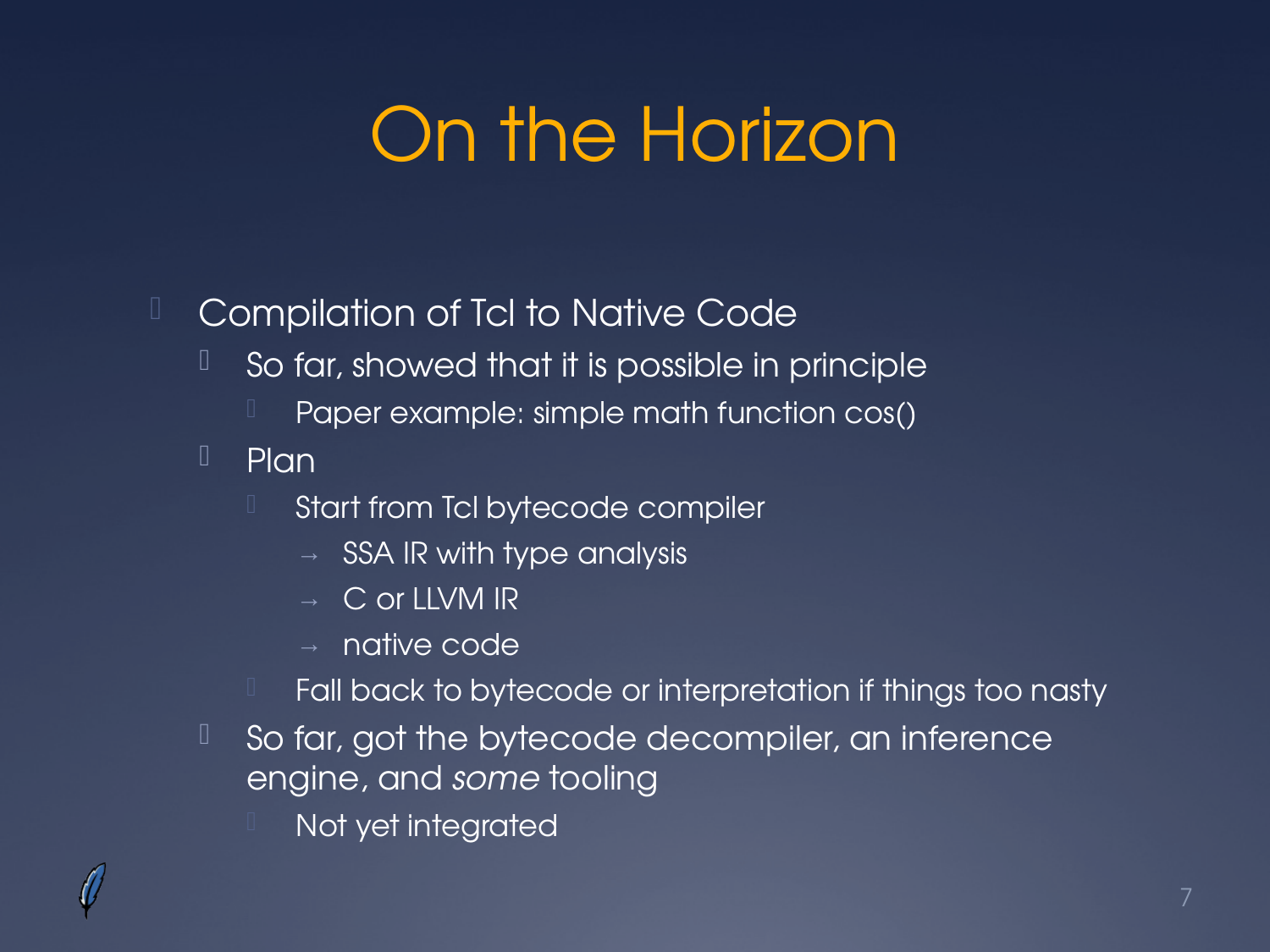

# On the Horizon
Compilation of Tcl to Native Code
So far, showed that it is possible in principle
Paper example: simple math function cos()
Plan
Start from Tcl bytecode compiler
SSA IR with type analysis
C or LLVM IR
native code
Fall back to bytecode or interpretation if things too nasty
So far, got the bytecode decompiler, an inference engine, and some tooling
Not yet integrated
7